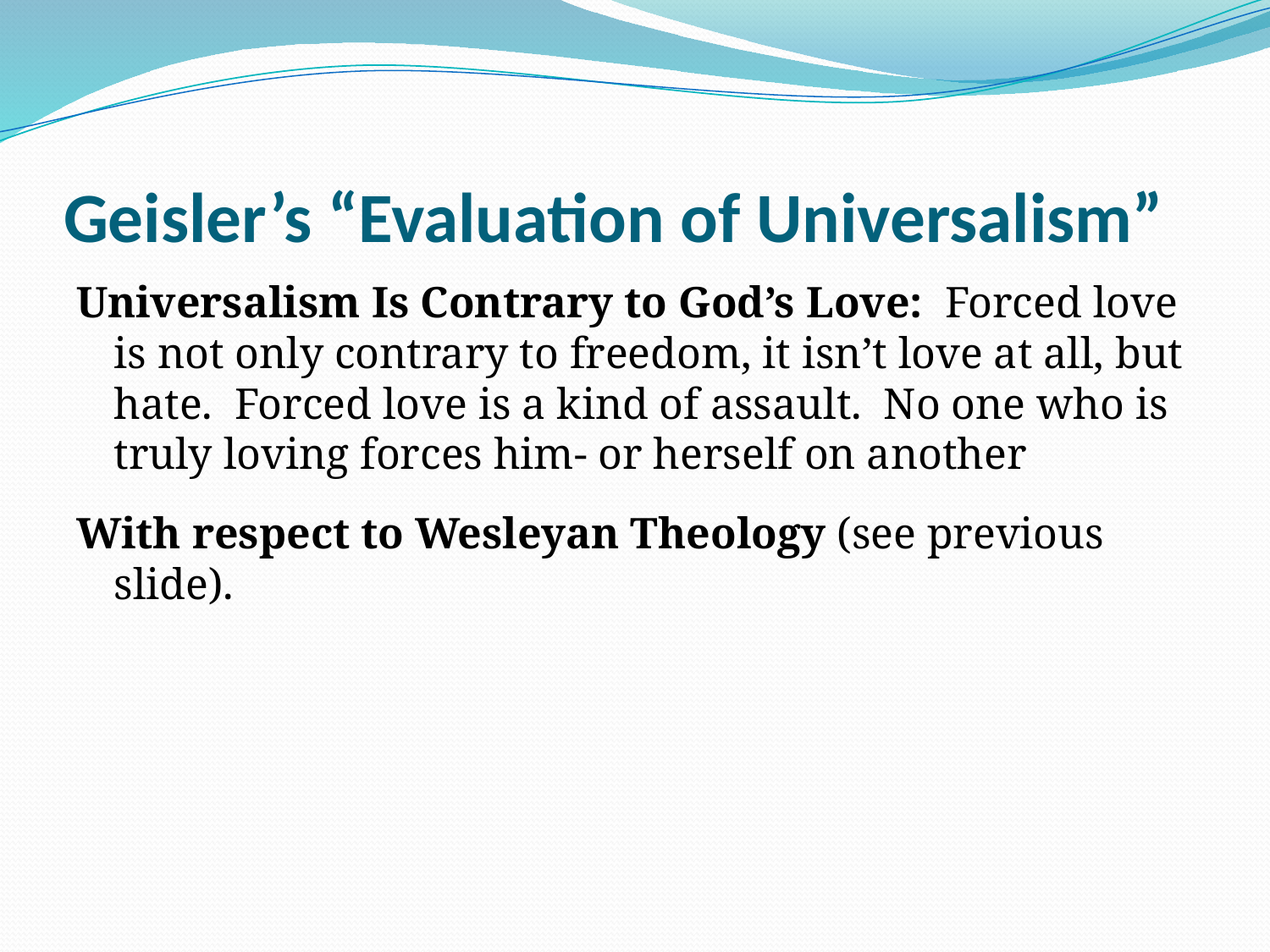

# Geisler’s “Evaluation of Universalism”
Universalism Is Contrary to God’s Love:  Forced love is not only contrary to freedom, it isn’t love at all, but hate.  Forced love is a kind of assault.  No one who is truly loving forces him- or herself on another

With respect to Wesleyan Theology (see previous slide).